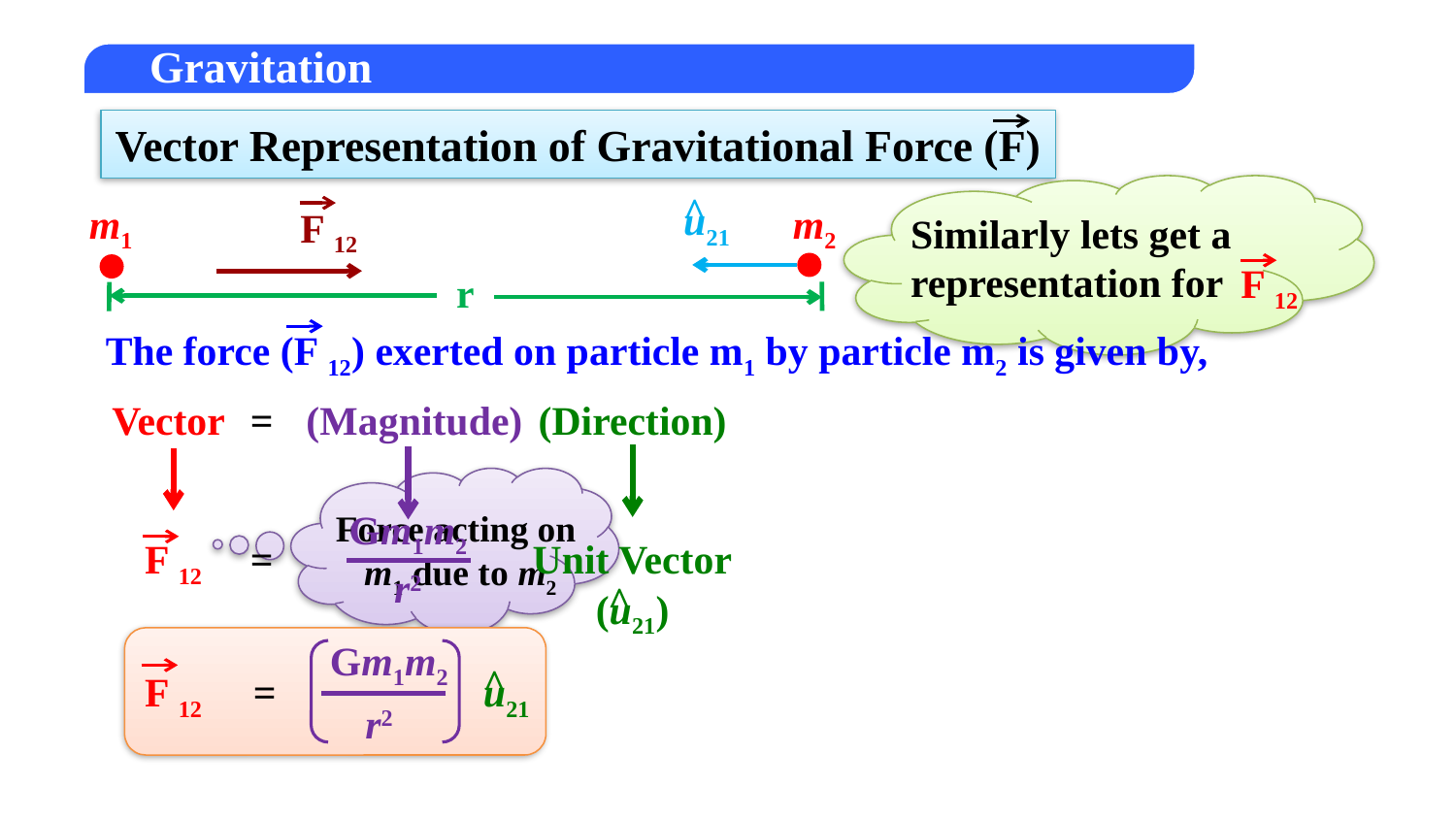

Vector Representation of Gravitational Force (F)

Similarly lets get a
representation for
F 12
^
u21
m1
m2
F 12

r
The force (F 12) exerted on particle m1 by particle m2 is given by,
Vector
=
(Magnitude)
(Direction)

Force acting on
m1 due to m2
Gm1m2
r2
F 12
=
Unit Vector
^
(u21)

Gm1m2

r2
^
u21
F 12
=